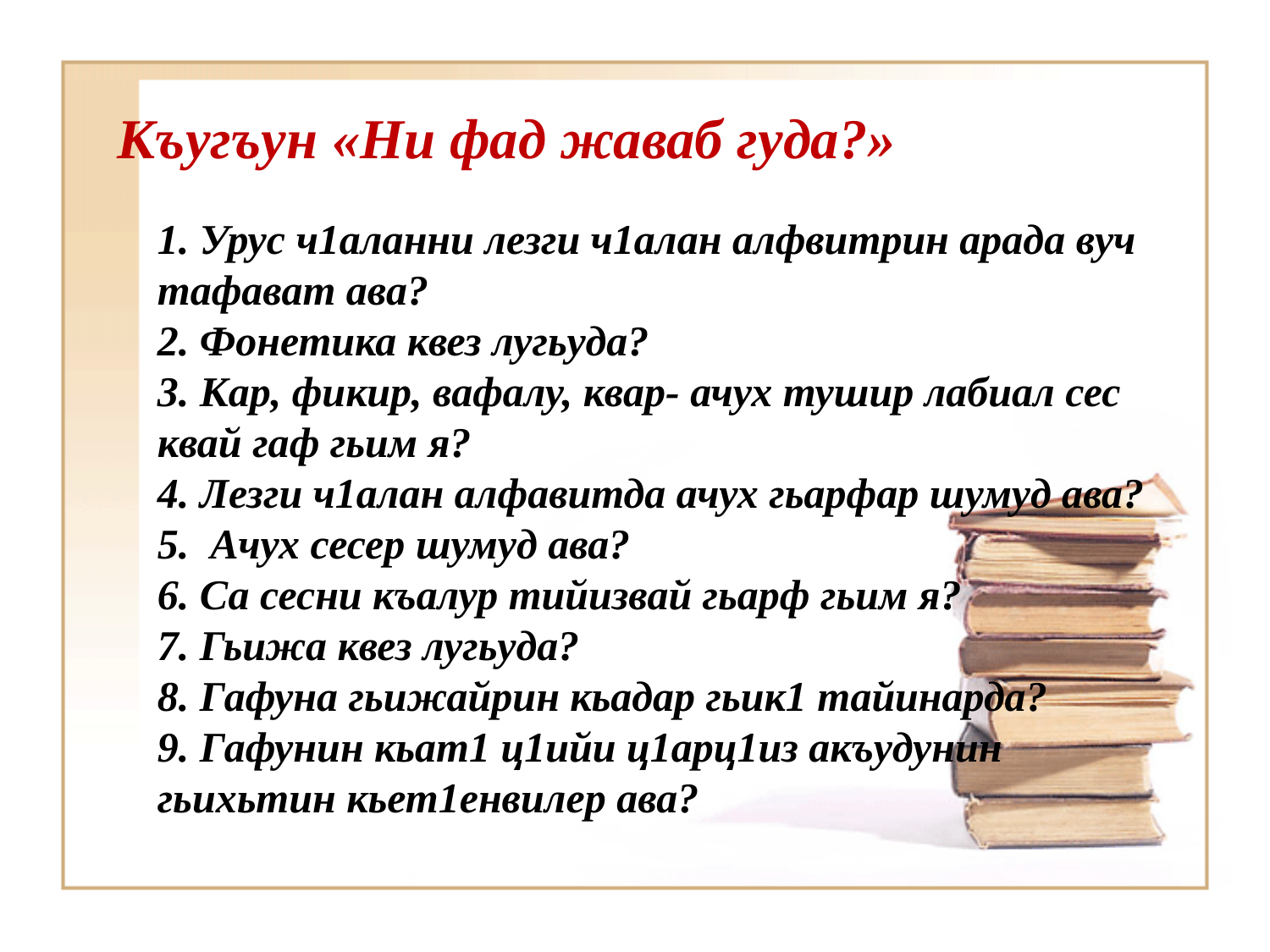

Къугъун «Ни фад жаваб гуда?»
1. Урус ч1аланни лезги ч1алан алфвитрин арада вуч тафават ава?
2. Фонетика квез лугьуда?
3. Кар, фикир, вафалу, квар- ачух тушир лабиал сес квай гаф гьим я?
4. Лезги ч1алан алфавитда ачух гьарфар шумуд ава?
5.  Ачух сесер шумуд ава?
6. Са сесни къалур тийизвай гьарф гьим я?
7. Гьижа квез лугьуда?
8. Гафуна гьижайрин кьадар гьик1 тайинарда?
9. Гафунин кьат1 ц1ийи ц1арц1из акъудунин гьихьтин кьет1енвилер ава?